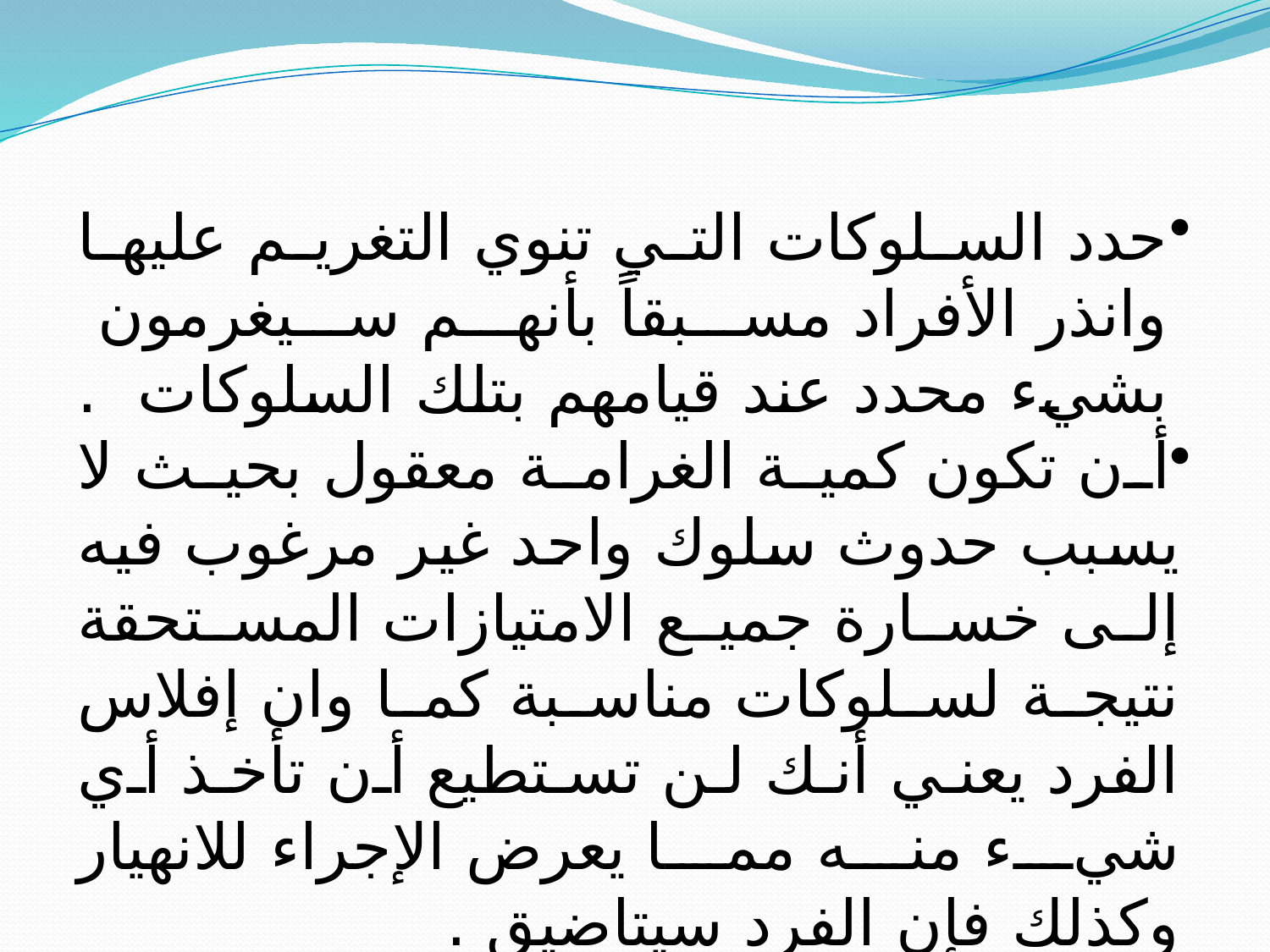

حدد السلوكات التي تنوي التغريم عليها وانذر الأفراد مسبقاً بأنهم سيغرمون  بشيء محدد عند قيامهم بتلك السلوكات  .
أن تكون كمية الغرامة معقول بحيث لا يسبب حدوث سلوك واحد غير مرغوب فيه إلى خسارة جميع الامتيازات المستحقة نتيجة لسلوكات مناسبة كما وان إفلاس الفرد يعني أنك لن تستطيع أن تأخذ أي شيء منه مما يعرض الإجراء للانهيار وكذلك فإن الفرد سيتاضيق .
حافظ على سجلات دقيقة بحيث لا يغرم الفرد اكثر من طاقته .